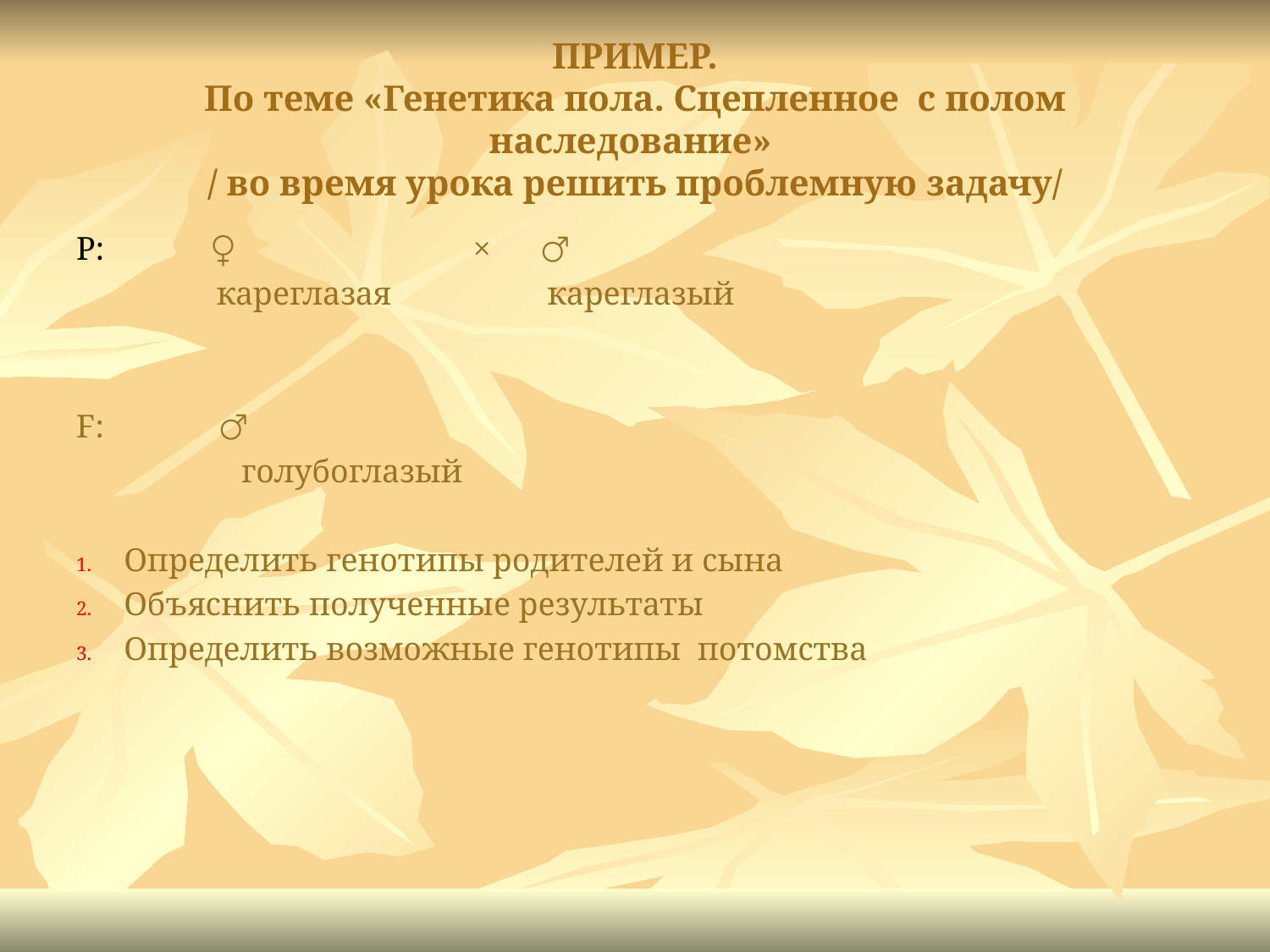

# ПРИМЕР. По теме «Генетика пола. Сцепленное  с полом наследование» / во время урока решить проблемную задачу/
Р:             ♀                             ×      ♂
                 кареглазая                   кареглазый

F:              ♂
                    голубоглазый

Определить генотипы родителей и сына
Объяснить полученные результаты
Определить возможные генотипы  потомства